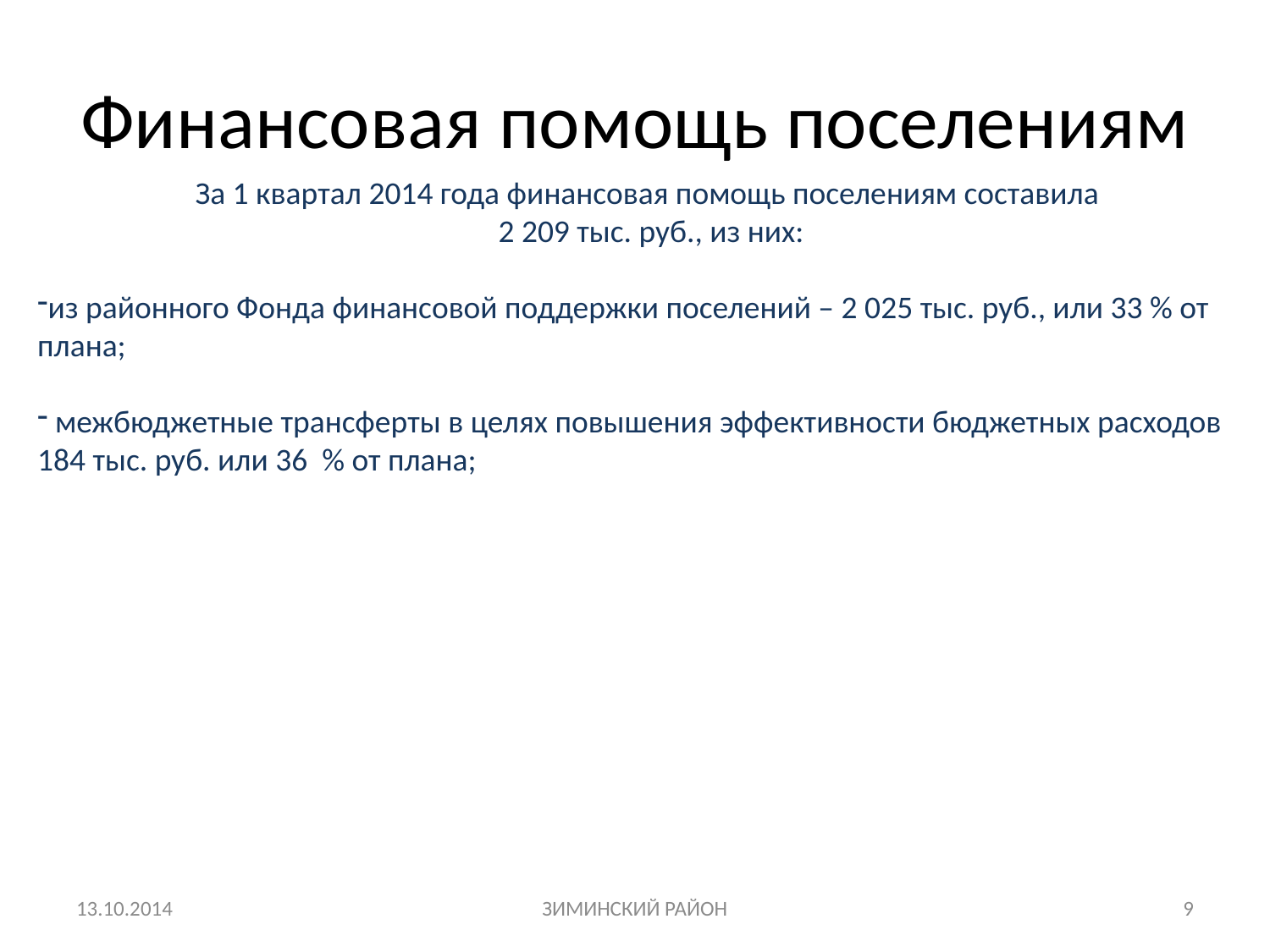

# Финансовая помощь поселениям
За 1 квартал 2014 года финансовая помощь поселениям составила
 2 209 тыс. руб., из них:

из районного Фонда финансовой поддержки поселений – 2 025 тыс. руб., или 33 % от плана;

 межбюджетные трансферты в целях повышения эффективности бюджетных расходов  184 тыс. руб. или 36  % от плана;

13.10.2014
ЗИМИНСКИЙ РАЙОН
9